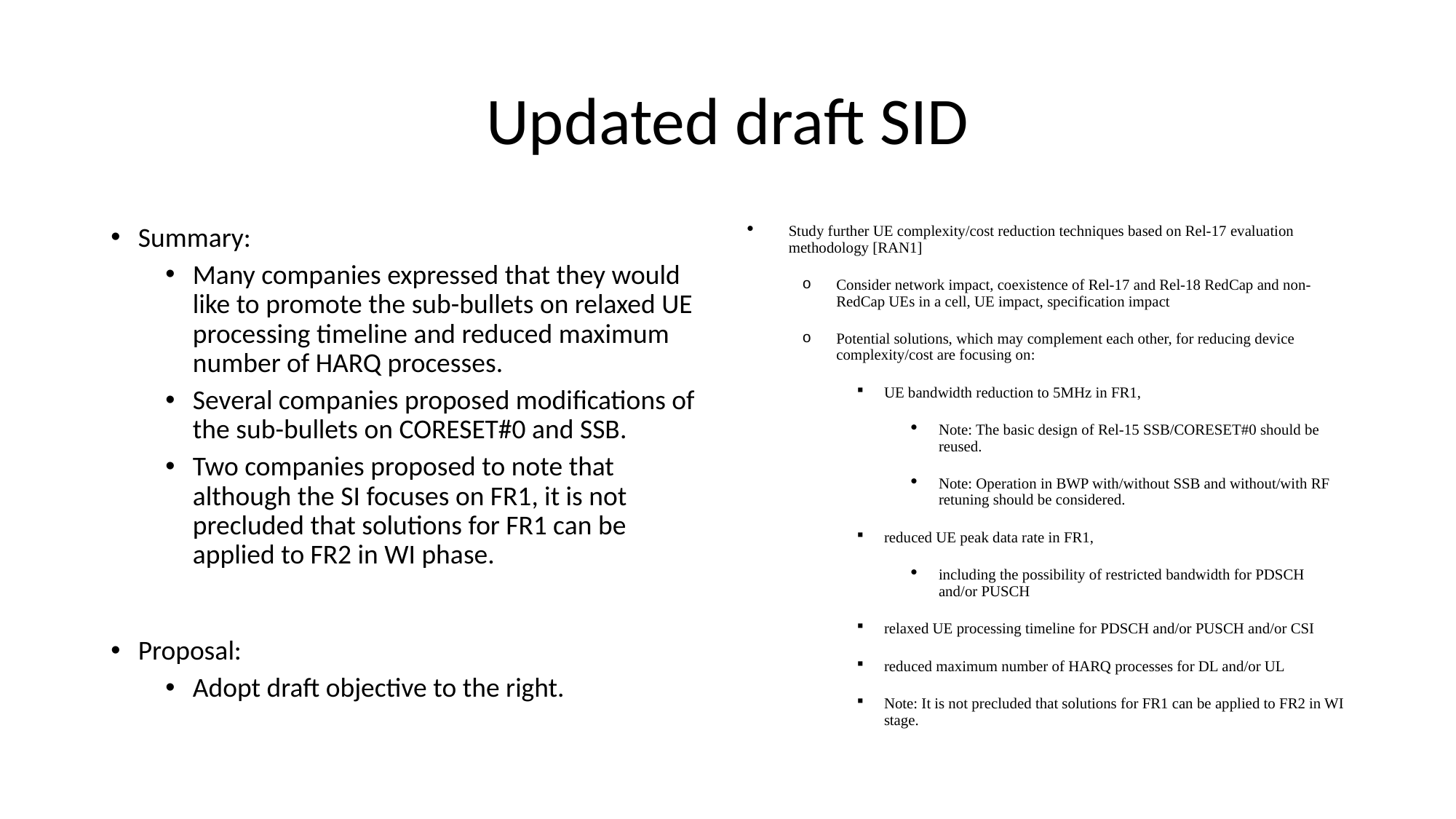

# Updated draft SID
Summary:
Many companies expressed that they would like to promote the sub-bullets on relaxed UE processing timeline and reduced maximum number of HARQ processes.
Several companies proposed modifications of the sub-bullets on CORESET#0 and SSB.
Two companies proposed to note that although the SI focuses on FR1, it is not precluded that solutions for FR1 can be applied to FR2 in WI phase.

Proposal:
Adopt draft objective to the right.
Study further UE complexity/cost reduction techniques based on Rel-17 evaluation methodology [RAN1]
Consider network impact, coexistence of Rel-17 and Rel-18 RedCap and non-RedCap UEs in a cell, UE impact, specification impact
Potential solutions, which may complement each other, for reducing device complexity/cost are focusing on:
UE bandwidth reduction to 5MHz in FR1,
Note: The basic design of Rel-15 SSB/CORESET#0 should be reused.
Note: Operation in BWP with/without SSB and without/with RF retuning should be considered.
reduced UE peak data rate in FR1,
including the possibility of restricted bandwidth for PDSCH and/or PUSCH
relaxed UE processing timeline for PDSCH and/or PUSCH and/or CSI
reduced maximum number of HARQ processes for DL and/or UL
Note: It is not precluded that solutions for FR1 can be applied to FR2 in WI stage.